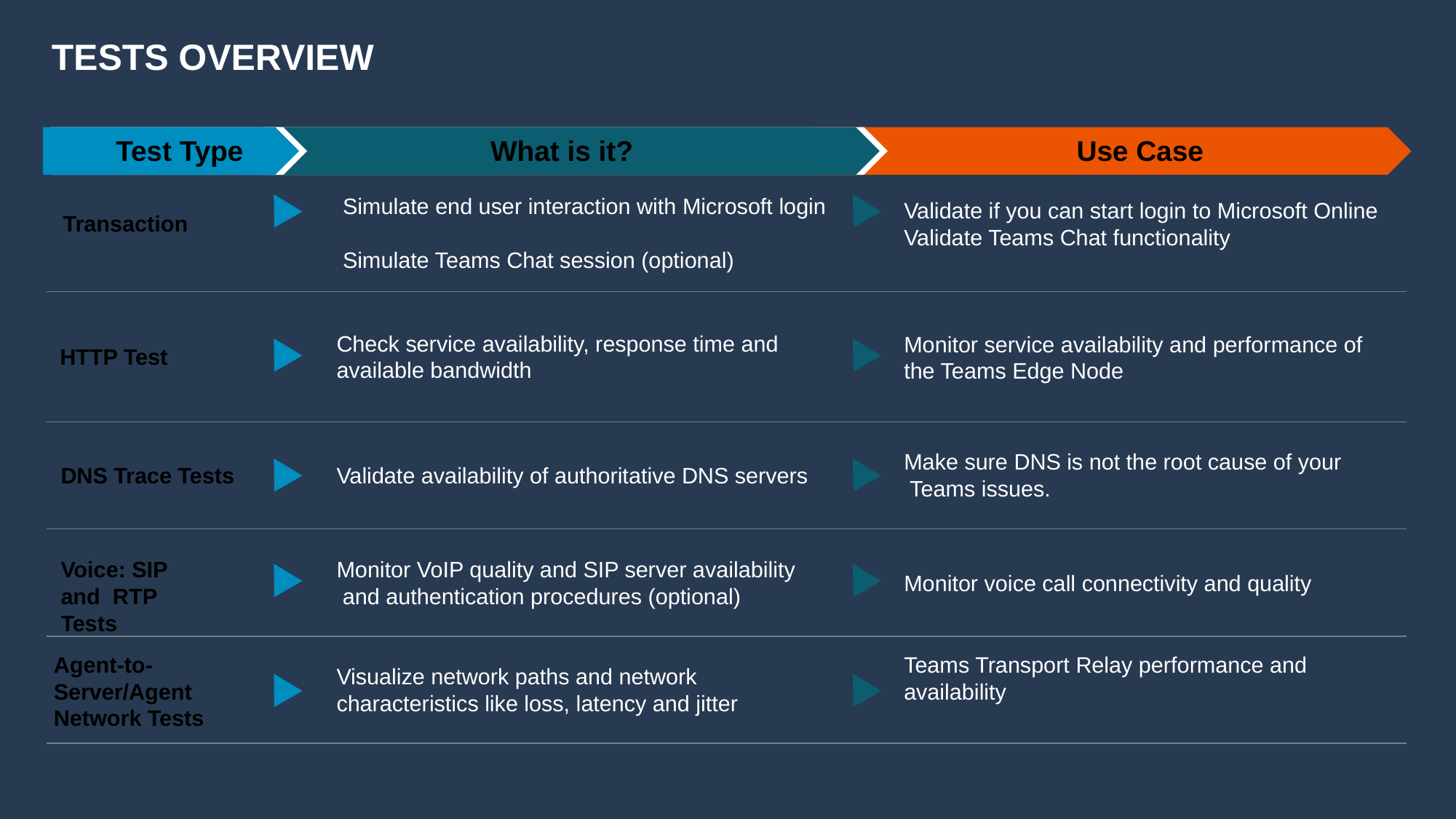

# Tests Overview

What is it?

Use Case
Test Type

Simulate end user interaction with Microsoft login
Simulate Teams Chat session (optional)

Validate if you can start login to Microsoft Online
Validate Teams Chat functionality

Transaction

Check service availability, response time and available bandwidth
Monitor service availability and performance of the Teams Edge Node

HTTP Test

Make sure DNS is not the root cause of your  Teams issues.

DNS Trace Tests
Validate availability of authoritative DNS servers

Voice: SIP and  RTP Tests
Monitor VoIP quality and SIP server availability  and authentication procedures (optional)
Monitor voice call connectivity and quality

Agent-to-Server/Agent Network Tests
Teams Transport Relay performance and availability
Visualize network paths and network  characteristics like loss, latency and jitter